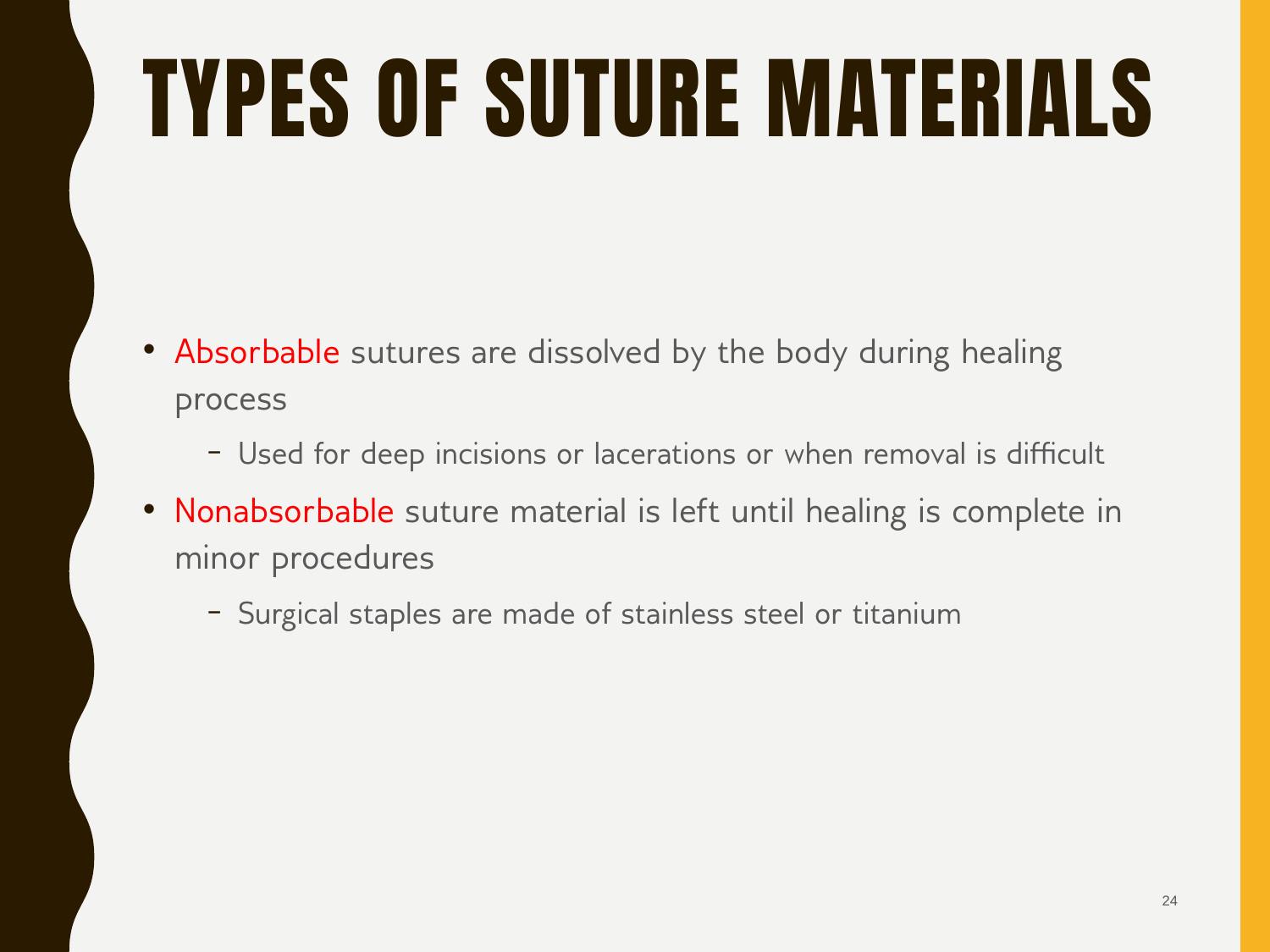

# Types of Suture Materials
Absorbable sutures are dissolved by the body during healing process
Used for deep incisions or lacerations or when removal is difficult
Nonabsorbable suture material is left until healing is complete in minor procedures
Surgical staples are made of stainless steel or titanium
 24